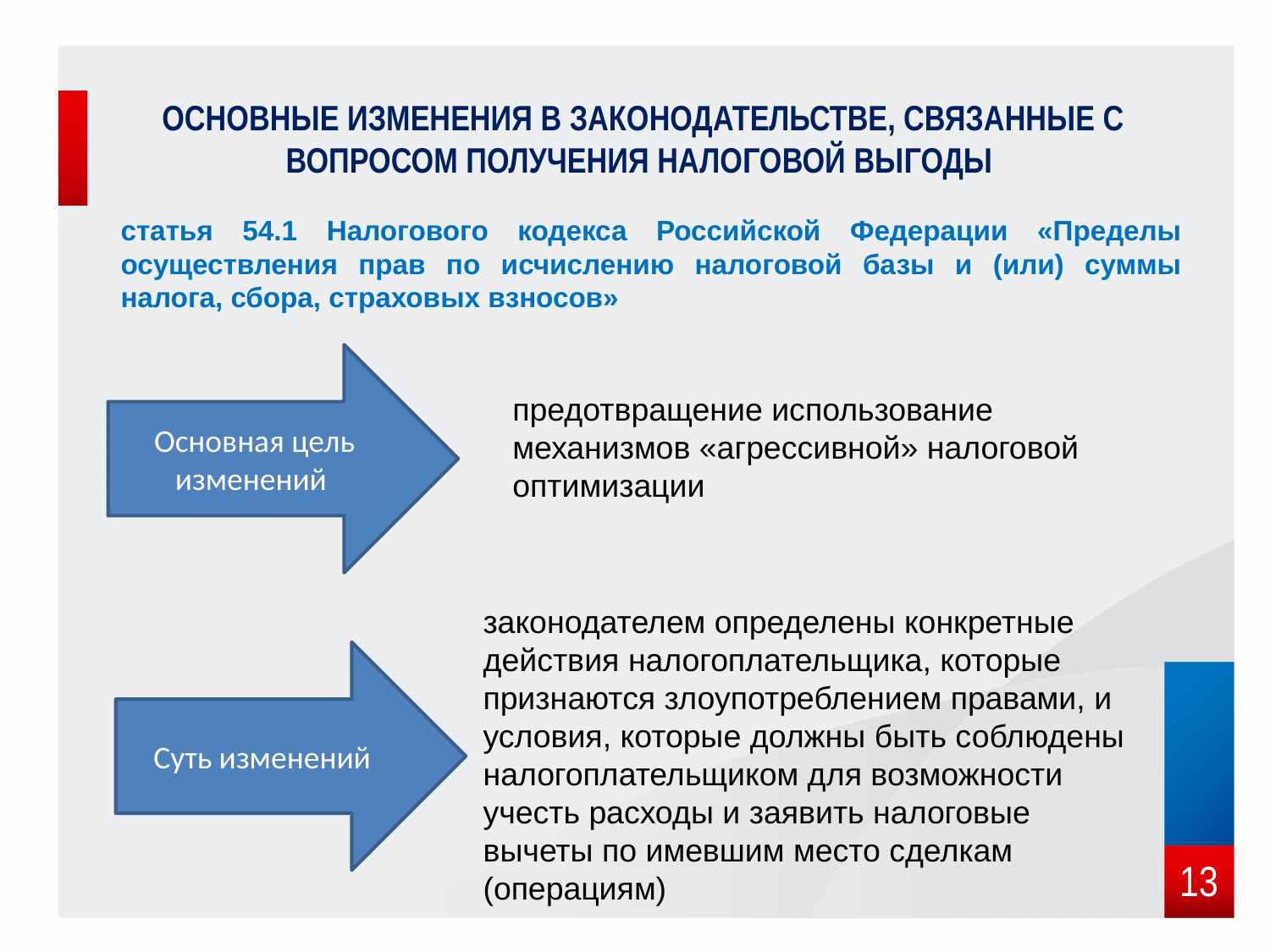

# Основные Изменения в законодательстве, связанные с вопросом получения налоговой выгоды
статья 54.1 Налогового кодекса Российской Федерации «Пределы осуществления прав по исчислению налоговой базы и (или) суммы налога, сбора, страховых взносов»

предотвращение использование механизмов «агрессивной» налоговой оптимизации

Основная цель изменений
законодателем определены конкретные действия налогоплательщика, которые признаются злоупотреблением правами, и условия, которые должны быть соблюдены налогоплательщиком для возможности учесть расходы и заявить налоговые вычеты по имевшим место сделкам (операциям)
Суть изменений
13